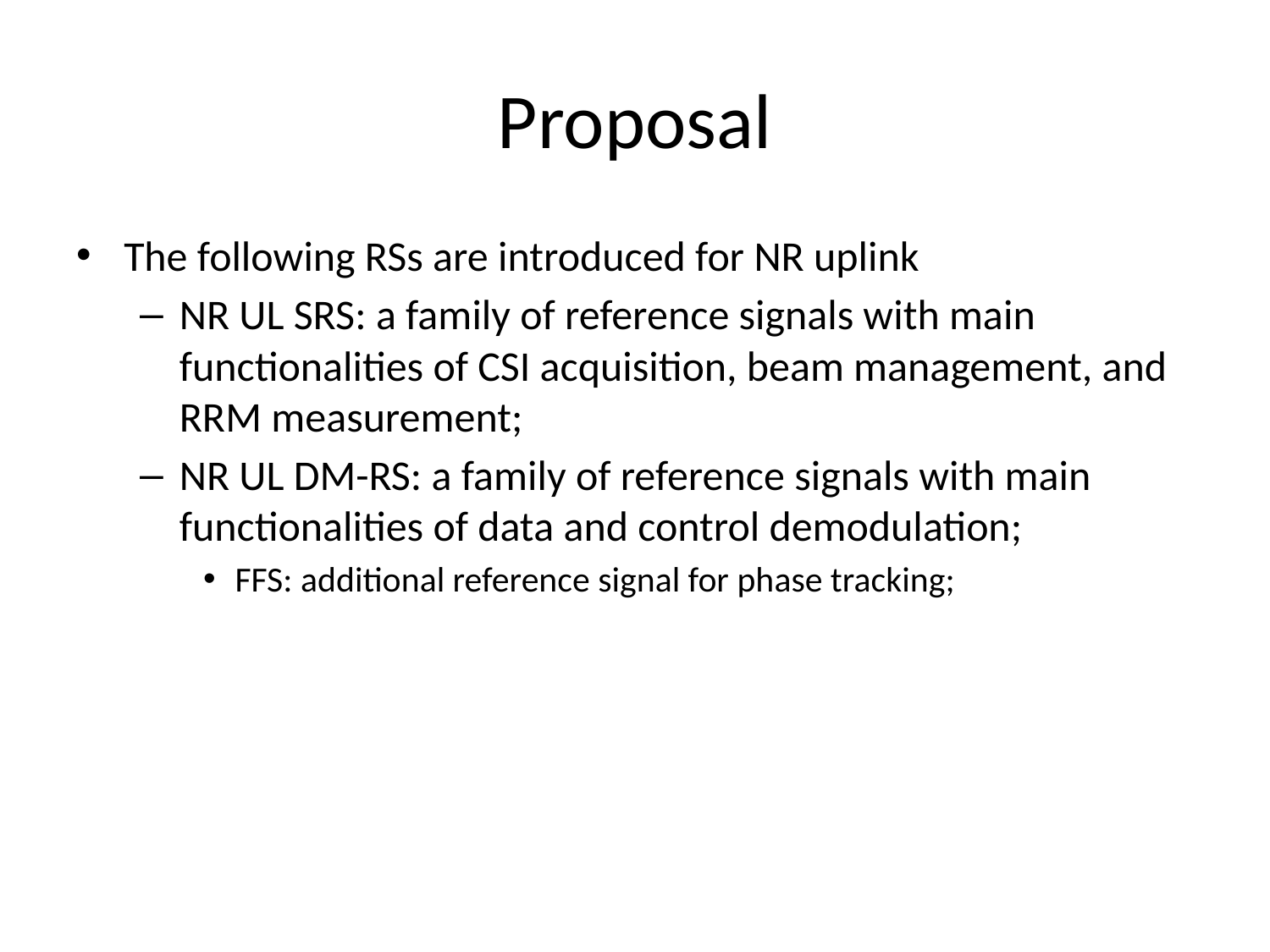

# Proposal
The following RSs are introduced for NR uplink
NR UL SRS: a family of reference signals with main functionalities of CSI acquisition, beam management, and RRM measurement;
NR UL DM-RS: a family of reference signals with main functionalities of data and control demodulation;
FFS: additional reference signal for phase tracking;